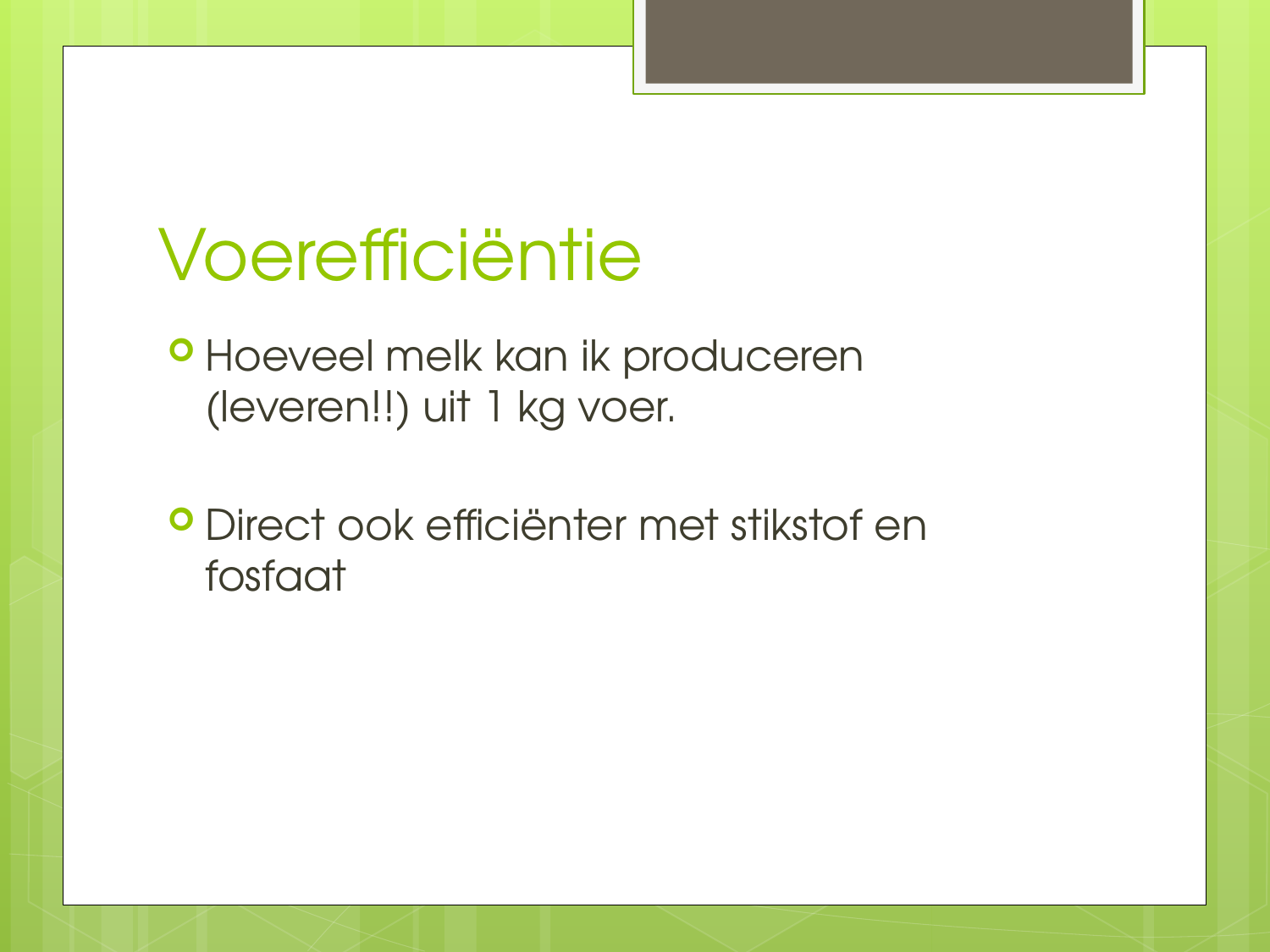

# Voerefficiëntie
Hoeveel melk kan ik produceren (leveren!!) uit 1 kg voer.

Direct ook efficiënter met stikstof en fosfaat